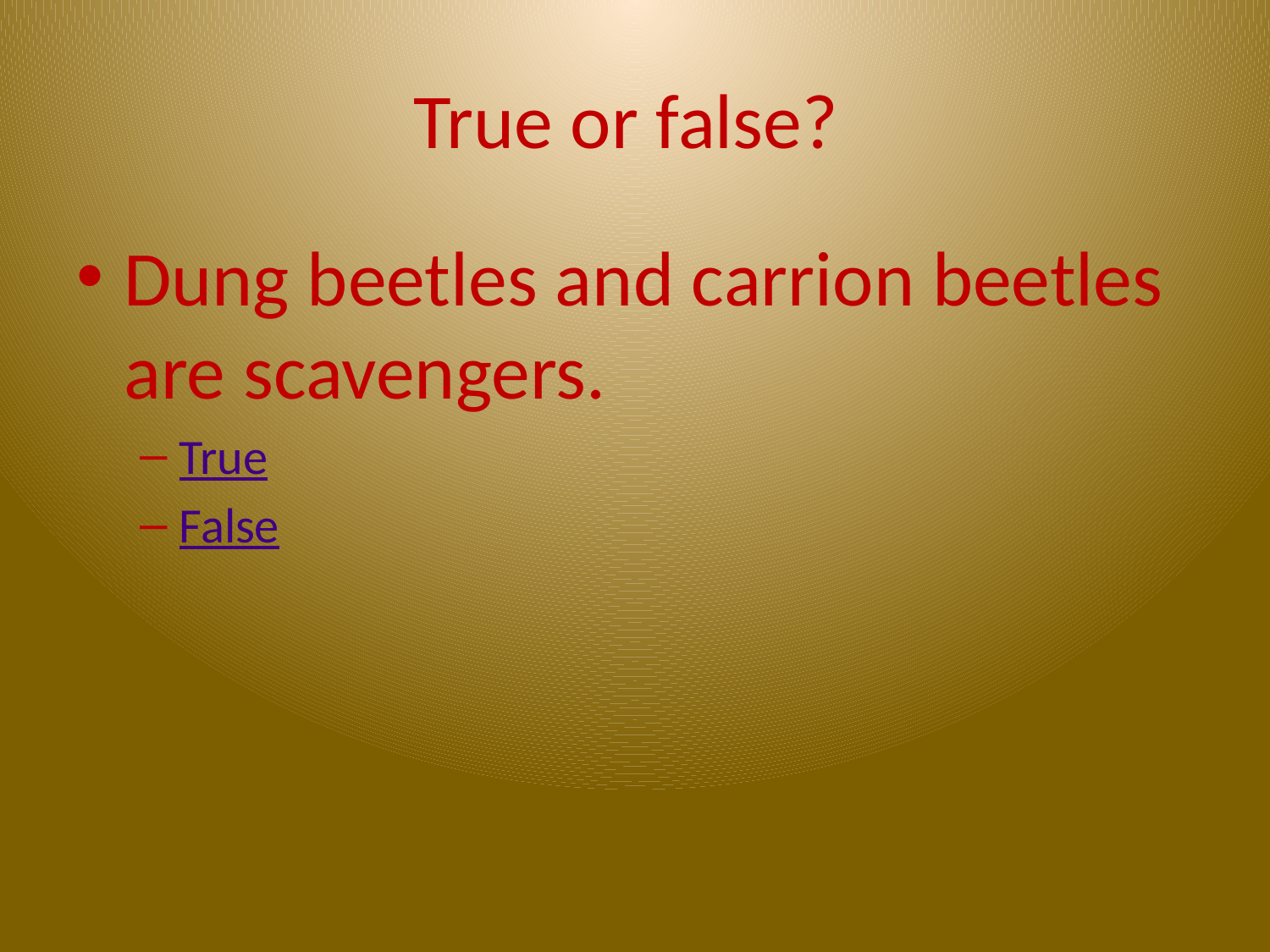

# True or false?
Dung beetles and carrion beetles are scavengers.
True
False